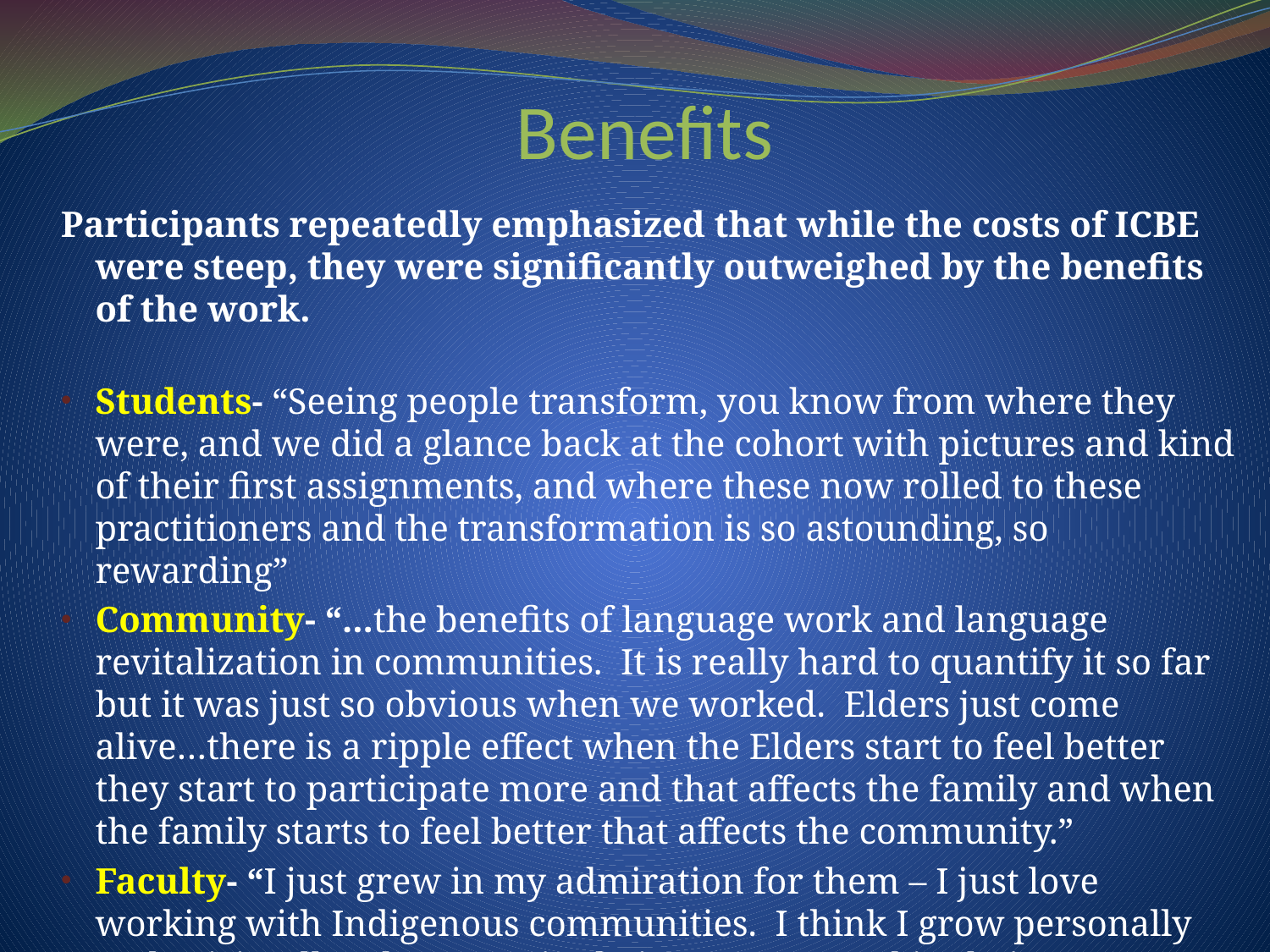

Benefits
Participants repeatedly emphasized that while the costs of ICBE were steep, they were significantly outweighed by the benefits of the work.
Students- “Seeing people transform, you know from where they were, and we did a glance back at the cohort with pictures and kind of their first assignments, and where these now rolled to these practitioners and the transformation is so astounding, so rewarding”
Community- “...the benefits of language work and language revitalization in communities.  It is really hard to quantify it so far but it was just so obvious when we worked.  Elders just come alive…there is a ripple effect when the Elders start to feel better they start to participate more and that affects the family and when the family starts to feel better that affects the community.”
Faculty- “I just grew in my admiration for them – I just love working with Indigenous communities.  I think I grow personally and spiritually when I am in their company and in their community.  I feel it is an honour.”